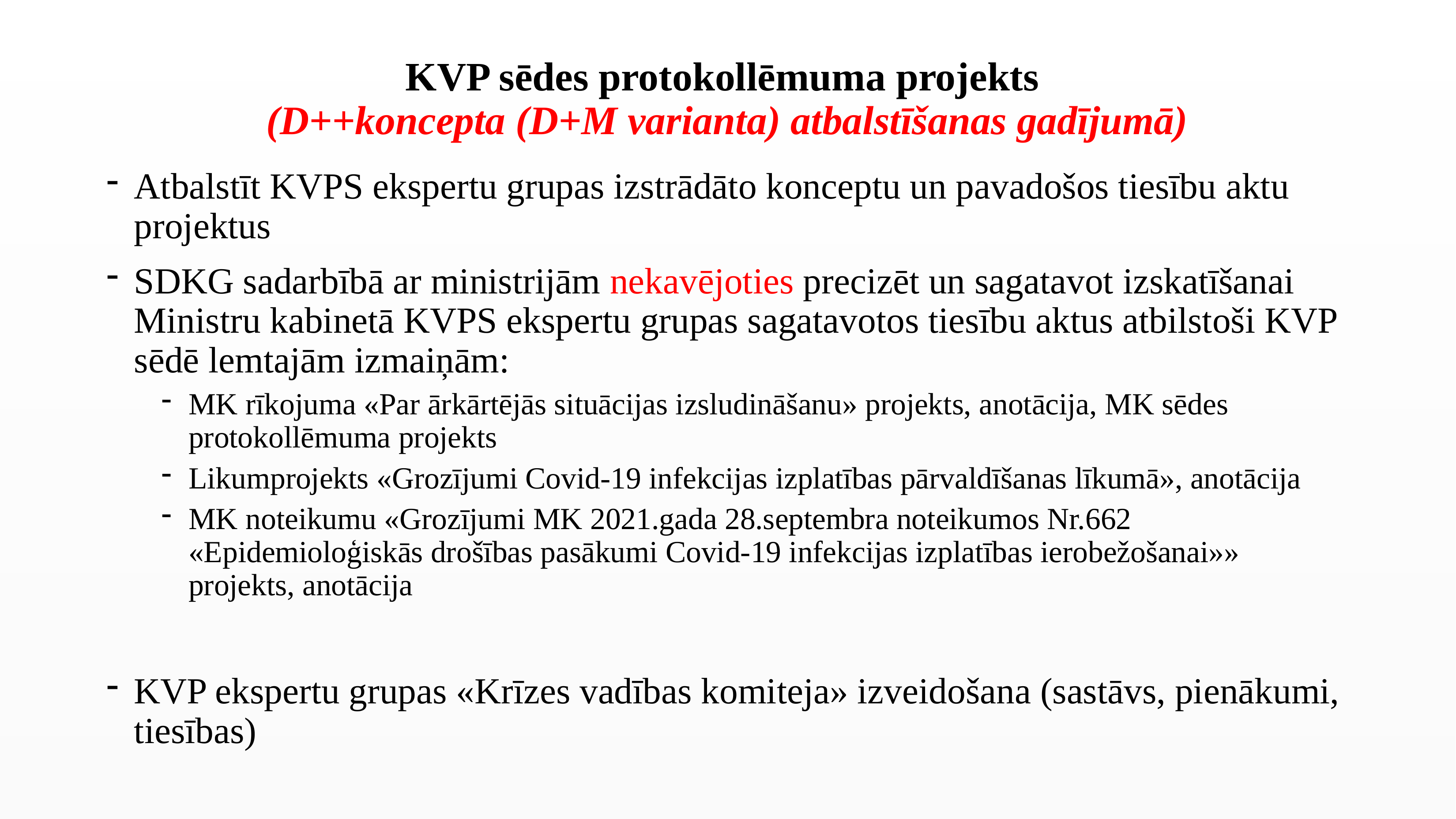

# KVP sēdes protokollēmuma projekts (D++koncepta (D+M varianta) atbalstīšanas gadījumā)
Atbalstīt KVPS ekspertu grupas izstrādāto konceptu un pavadošos tiesību aktu projektus
SDKG sadarbībā ar ministrijām nekavējoties precizēt un sagatavot izskatīšanai Ministru kabinetā KVPS ekspertu grupas sagatavotos tiesību aktus atbilstoši KVP sēdē lemtajām izmaiņām:
MK rīkojuma «Par ārkārtējās situācijas izsludināšanu» projekts, anotācija, MK sēdes protokollēmuma projekts
Likumprojekts «Grozījumi Covid-19 infekcijas izplatības pārvaldīšanas līkumā», anotācija
MK noteikumu «Grozījumi MK 2021.gada 28.septembra noteikumos Nr.662 «Epidemioloģiskās drošības pasākumi Covid-19 infekcijas izplatības ierobežošanai»» projekts, anotācija

KVP ekspertu grupas «Krīzes vadības komiteja» izveidošana (sastāvs, pienākumi, tiesības)